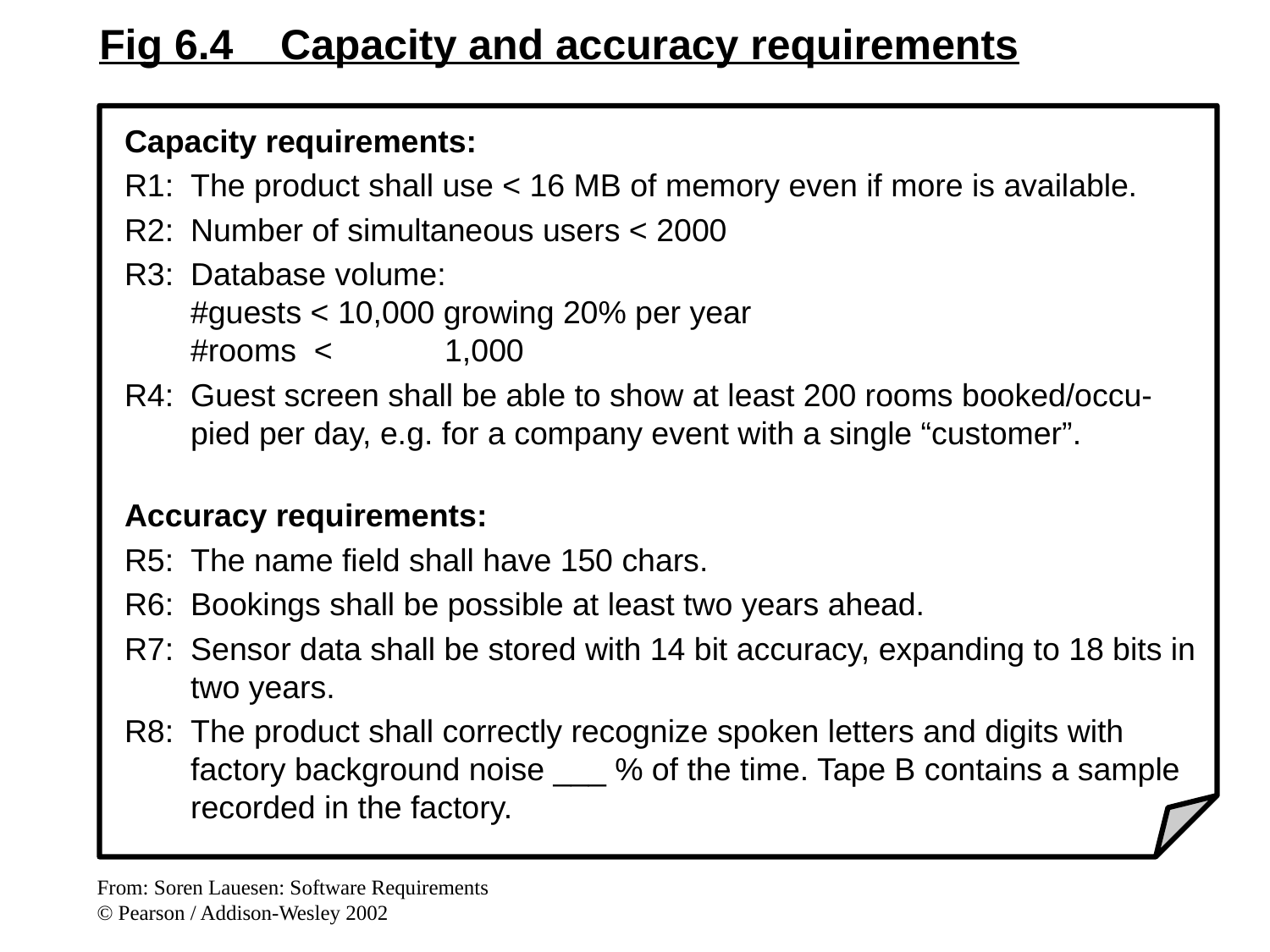

Fig 6.4    Capacity and accuracy requirements
Capacity requirements:
R1:	The product shall use < 16 MB of memory even if more is available.
R2:	Number of simultaneous users < 2000
R3:	Database volume:
	#guests < 10,000 growing 20% per year
	#rooms  <	1,000
R4:	Guest screen shall be able to show at least 200 rooms booked/occu-pied per day, e.g. for a company event with a single “customer”.

Accuracy requirements:
R5:	The name field shall have 150 chars.
R6:	Bookings shall be possible at least two years ahead.
R7:	Sensor data shall be stored with 14 bit accuracy, expanding to 18 bits in two years.
R8:	The product shall correctly recognize spoken letters and digits with factory background noise ___ % of the time. Tape B contains a sample recorded in the factory.

From: Soren Lauesen: Software Requirements
© Pearson / Addison-Wesley 2002